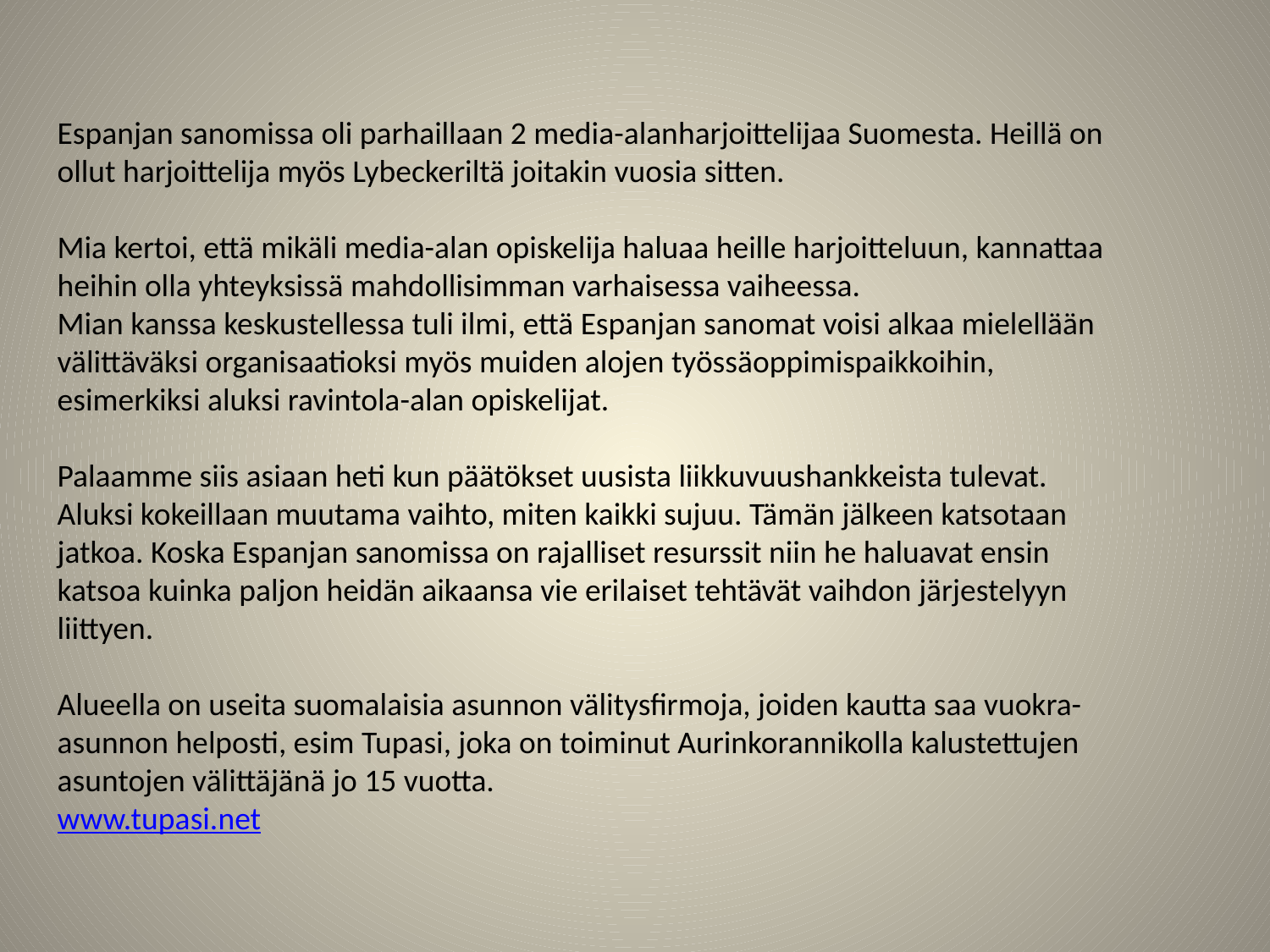

Espanjan sanomissa oli parhaillaan 2 media-alanharjoittelijaa Suomesta. Heillä on ollut harjoittelija myös Lybeckeriltä joitakin vuosia sitten.

Mia kertoi, että mikäli media-alan opiskelija haluaa heille harjoitteluun, kannattaa heihin olla yhteyksissä mahdollisimman varhaisessa vaiheessa.
Mian kanssa keskustellessa tuli ilmi, että Espanjan sanomat voisi alkaa mielellään välittäväksi organisaatioksi myös muiden alojen työssäoppimispaikkoihin, esimerkiksi aluksi ravintola-alan opiskelijat.

Palaamme siis asiaan heti kun päätökset uusista liikkuvuushankkeista tulevat.  Aluksi kokeillaan muutama vaihto, miten kaikki sujuu. Tämän jälkeen katsotaan jatkoa. Koska Espanjan sanomissa on rajalliset resurssit niin he haluavat ensin katsoa kuinka paljon heidän aikaansa vie erilaiset tehtävät vaihdon järjestelyyn liittyen.

Alueella on useita suomalaisia asunnon välitysfirmoja, joiden kautta saa vuokra-asunnon helposti, esim Tupasi, joka on toiminut Aurinkorannikolla kalustettujen asuntojen välittäjänä jo 15 vuotta.
www.tupasi.net